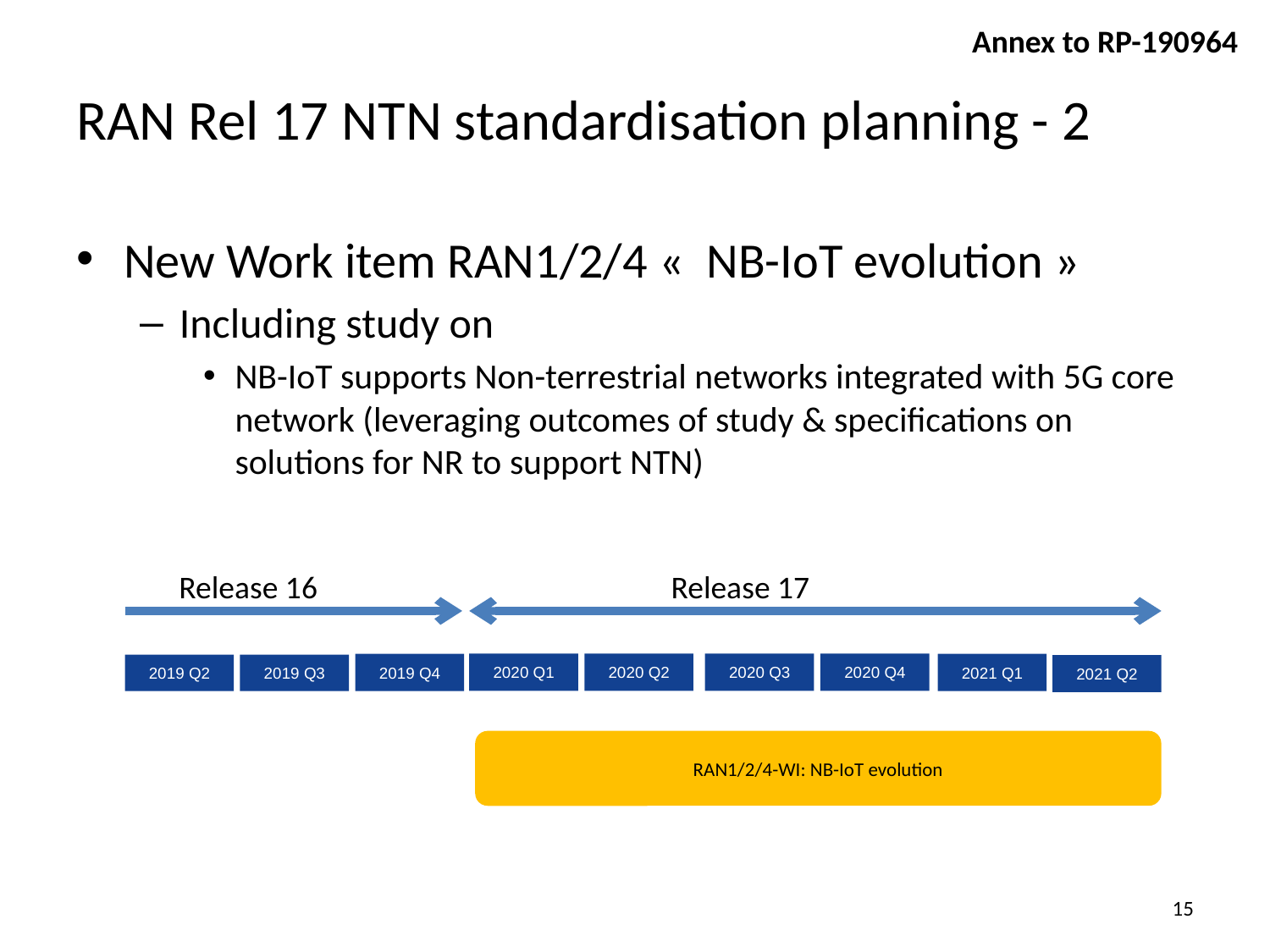

# RAN Rel 17 NTN standardisation planning - 2
New Work item RAN1/2/4 «  NB-IoT evolution »
Including study on
NB-IoT supports Non-terrestrial networks integrated with 5G core network (leveraging outcomes of study & specifications on solutions for NR to support NTN)
Release 16
Release 17
2020 Q1
2020 Q2
2020 Q3
2020 Q4
2019 Q4
2021 Q1
2019 Q2
2019 Q3
2021 Q2
RAN1/2/4-WI: NB-IoT evolution
15